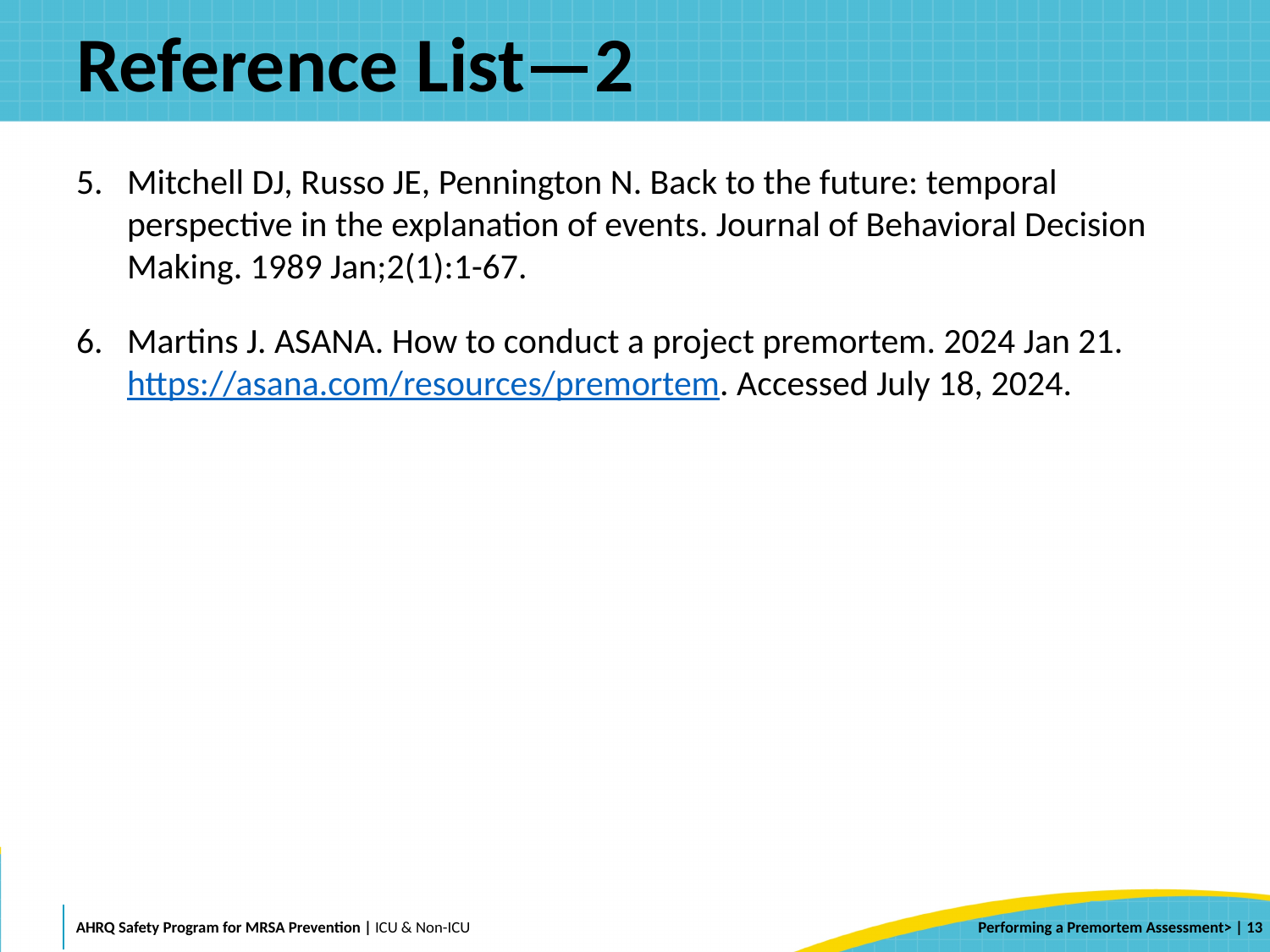

# Reference List—2
Mitchell DJ, Russo JE, Pennington N. Back to the future: temporal perspective in the explanation of events. Journal of Behavioral Decision Making. 1989 Jan;2(1):1-67.
Martins J. ASANA. How to conduct a project premortem. 2024 Jan 21. https://asana.com/resources/premortem. Accessed July 18, 2024.
 | 13